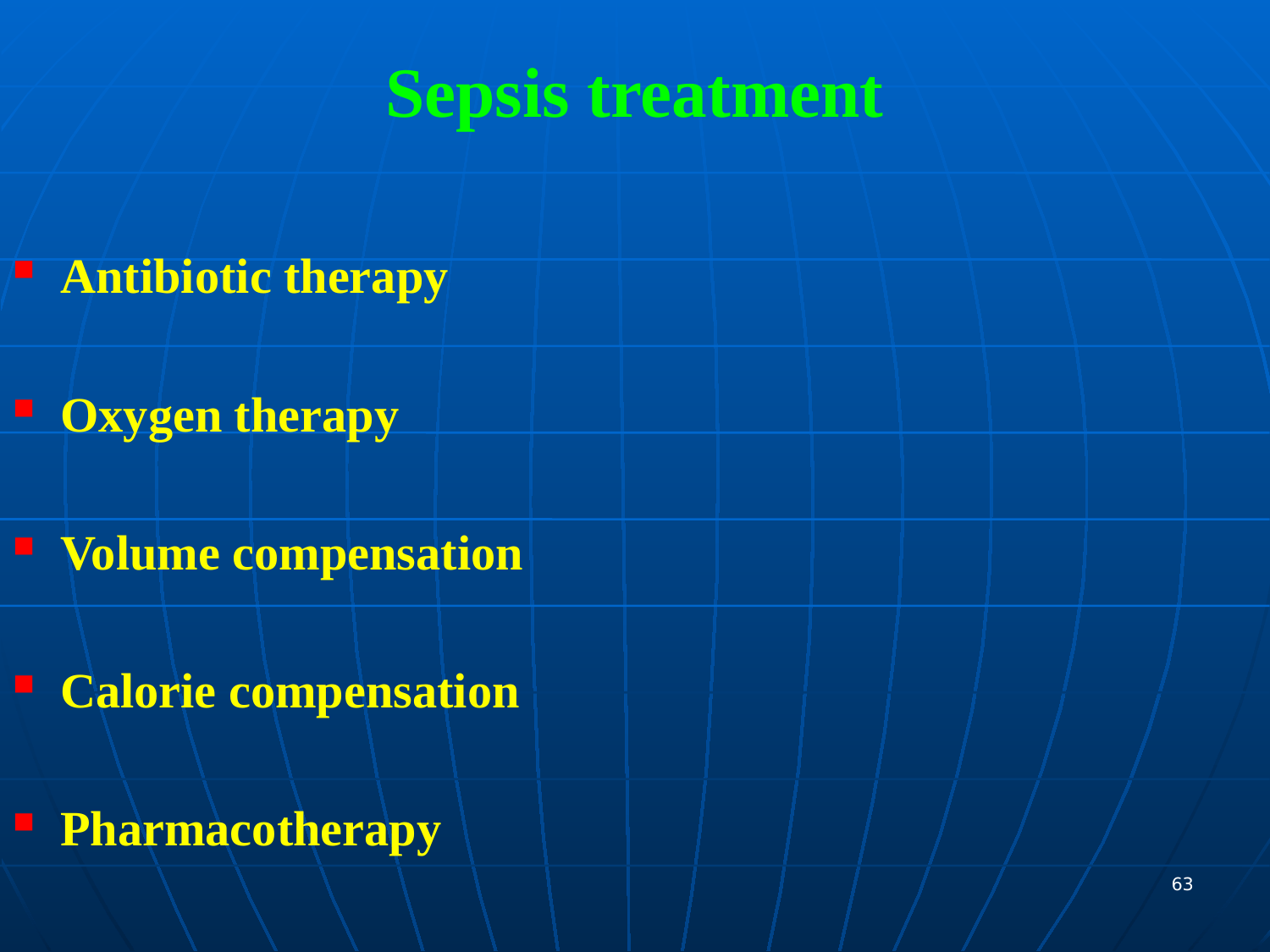

# Sepsis treatment

Antibiotic therapy

Oxygen therapy

Volume compensation

Calorie compensation

Pharmacotherapy

63